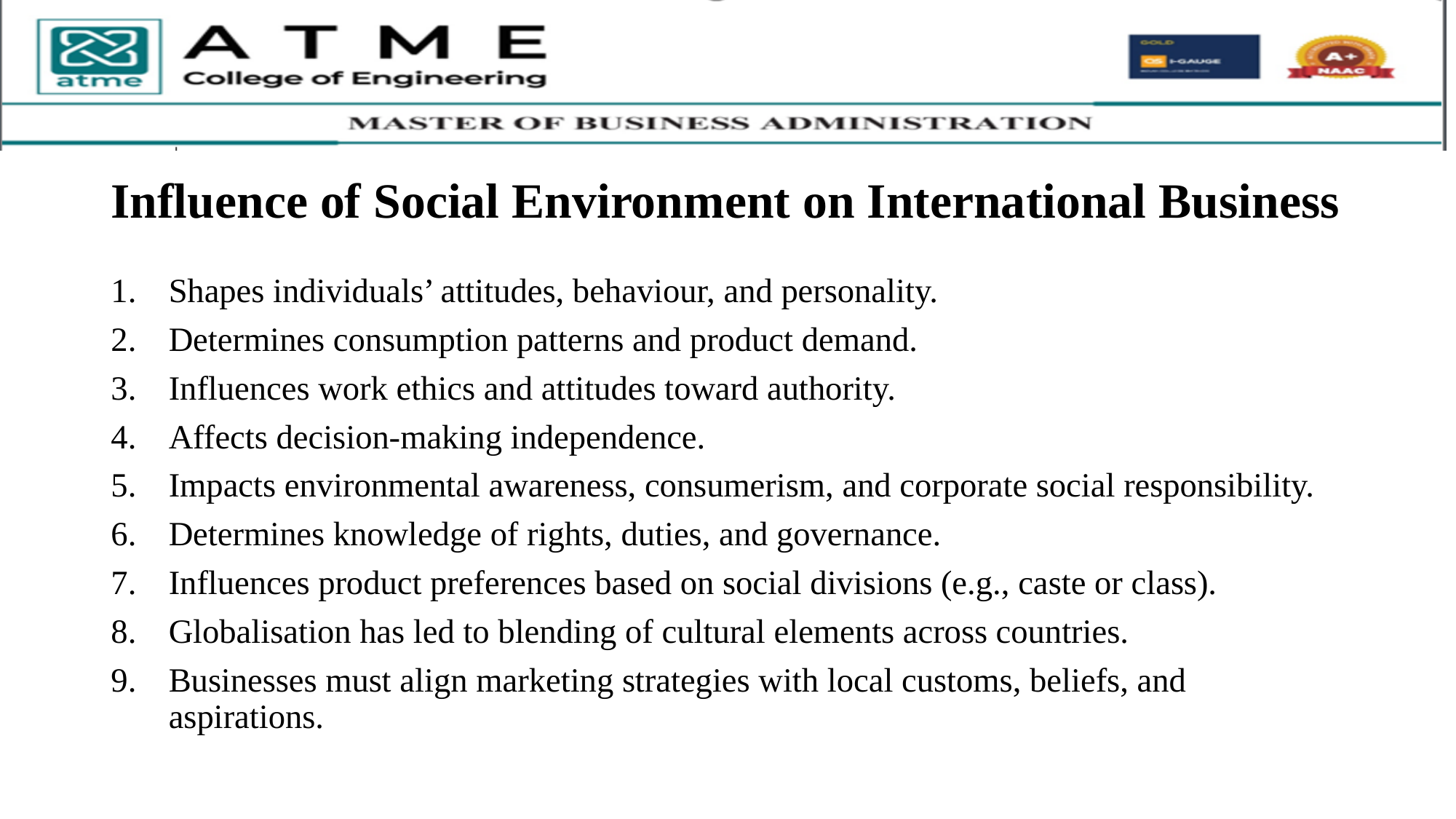

# Influence of Social Environment on International Business
Shapes individuals’ attitudes, behaviour, and personality.
Determines consumption patterns and product demand.
Influences work ethics and attitudes toward authority.
Affects decision-making independence.
Impacts environmental awareness, consumerism, and corporate social responsibility.
Determines knowledge of rights, duties, and governance.
Influences product preferences based on social divisions (e.g., caste or class).
Globalisation has led to blending of cultural elements across countries.
Businesses must align marketing strategies with local customs, beliefs, and aspirations.